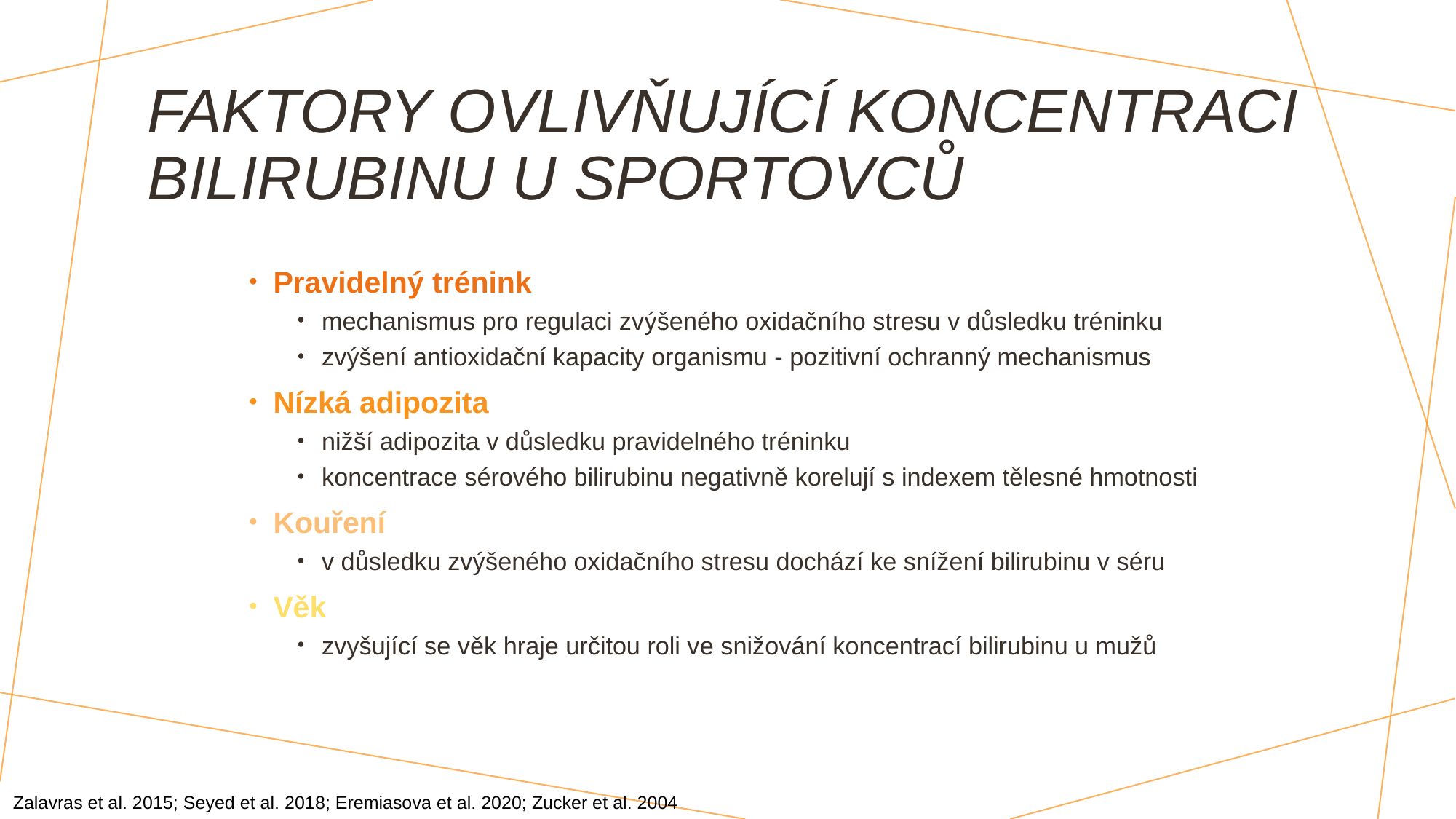

# Faktory ovlivňující koncentraci bilirubinu u sportovců
Pravidelný trénink
mechanismus pro regulaci zvýšeného oxidačního stresu v důsledku tréninku
zvýšení antioxidační kapacity organismu - pozitivní ochranný mechanismus
Nízká adipozita
nižší adipozita v důsledku pravidelného tréninku
koncentrace sérového bilirubinu negativně korelují s indexem tělesné hmotnosti
Kouření
v důsledku zvýšeného oxidačního stresu dochází ke snížení bilirubinu v séru
Věk
zvyšující se věk hraje určitou roli ve snižování koncentrací bilirubinu u mužů

Zalavras et al. 2015; Seyed et al. 2018; Eremiasova et al. 2020; Zucker et al. 2004